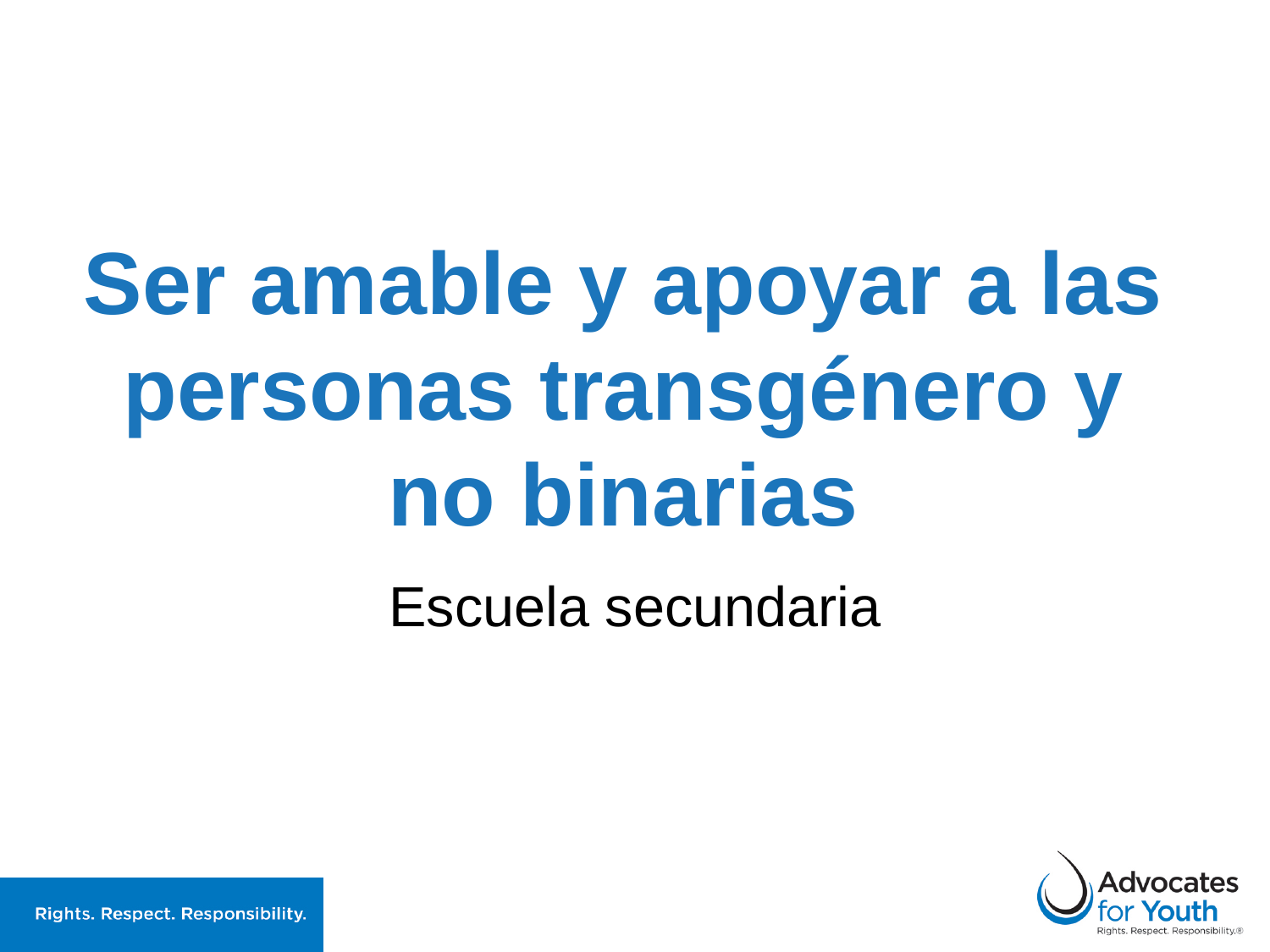

# Ser amable y apoyar a las personas transgénero y no binarias
Escuela secundaria